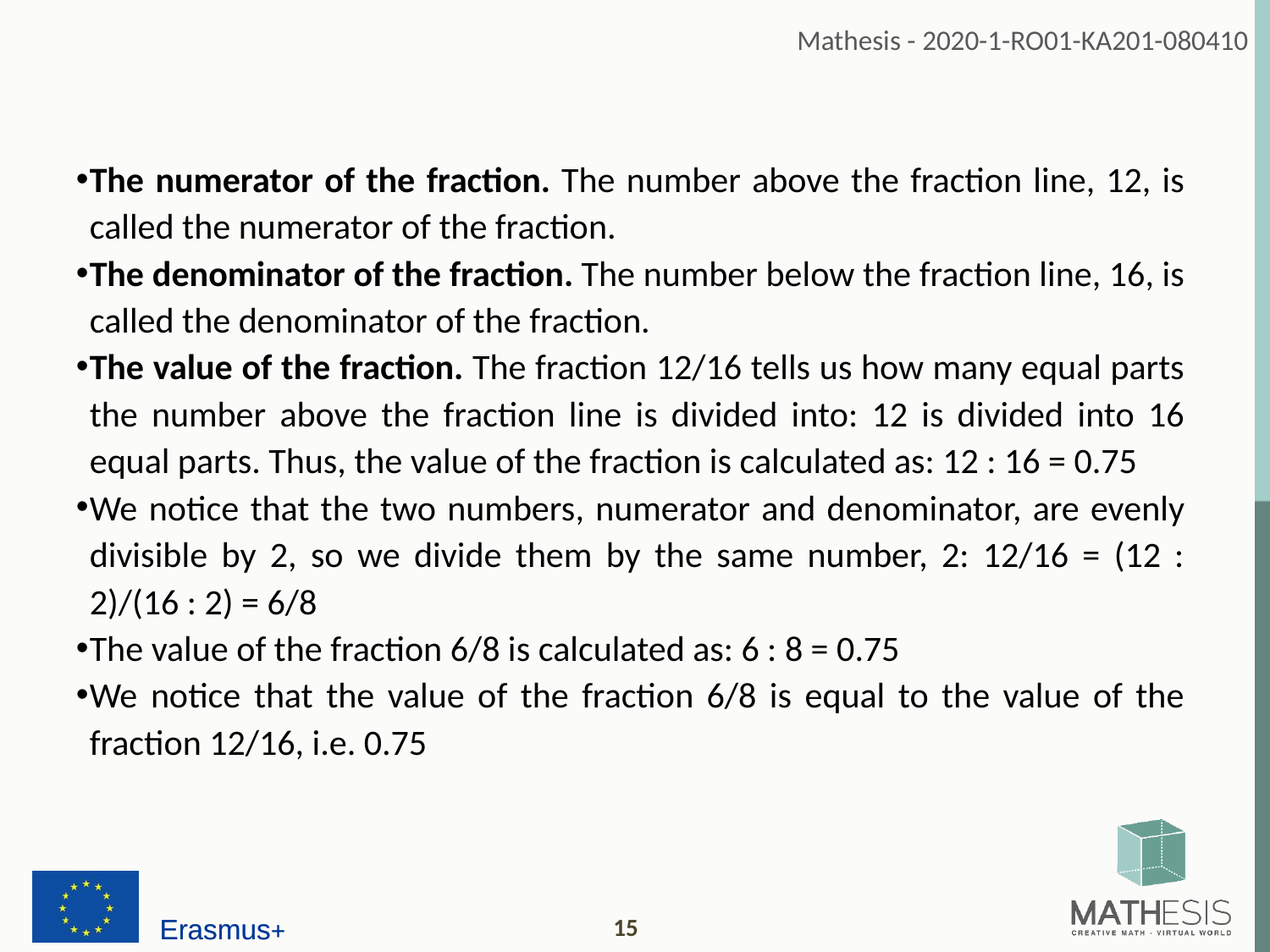

The numerator of the fraction. The number above the fraction line, 12, is called the numerator of the fraction.
The denominator of the fraction. The number below the fraction line, 16, is called the denominator of the fraction.
The value of the fraction. The fraction 12/16 tells us how many equal parts the number above the fraction line is divided into: 12 is divided into 16 equal parts. Thus, the value of the fraction is calculated as: 12 : 16 = 0.75
We notice that the two numbers, numerator and denominator, are evenly divisible by 2, so we divide them by the same number, 2: 12/16 = (12 : 2)/(16 : 2) = 6/8
The value of the fraction 6/8 is calculated as: 6 : 8 = 0.75
We notice that the value of the fraction 6/8 is equal to the value of the fraction 12/16, i.e. 0.75